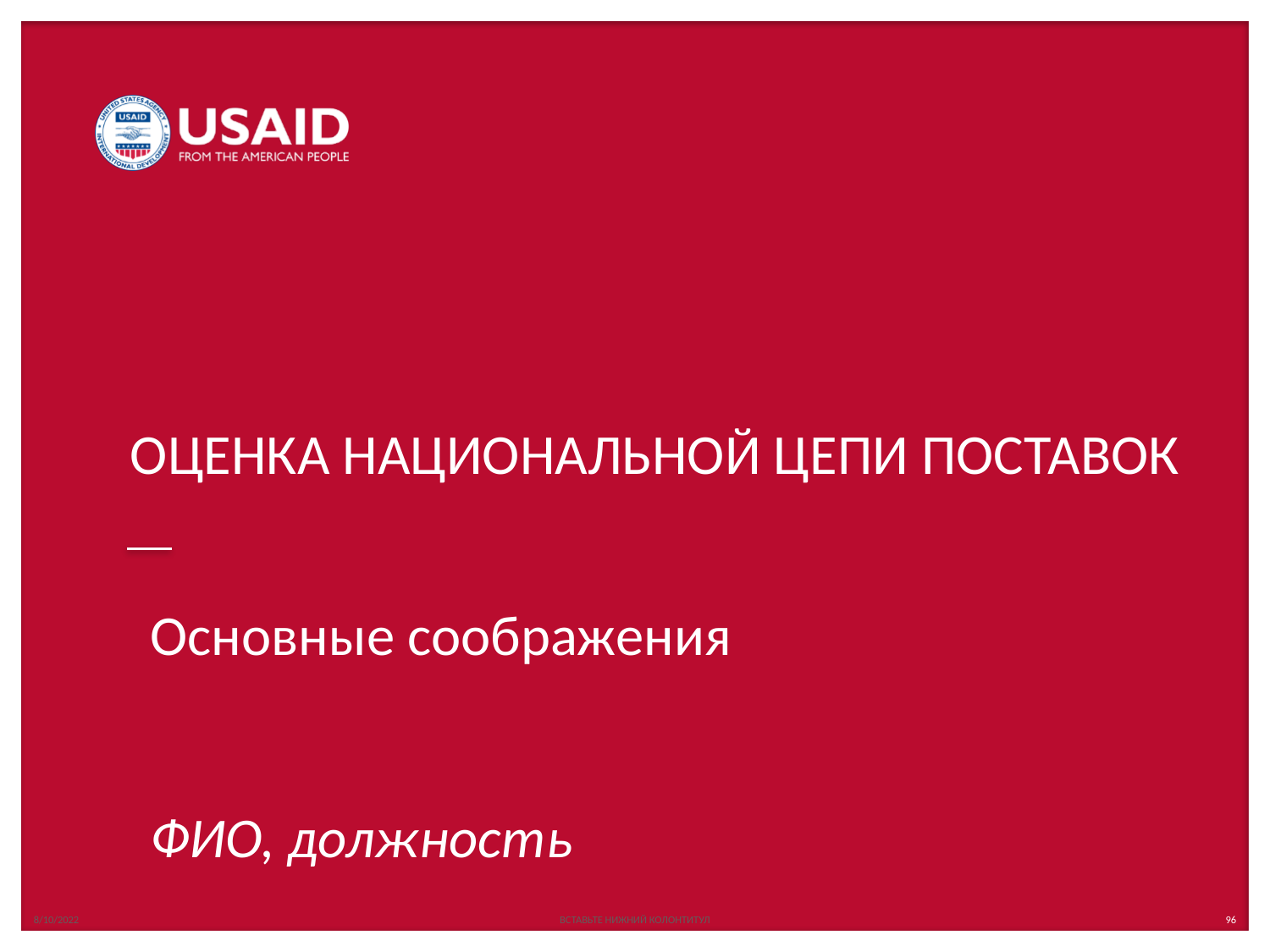

8/10/2022
ВСТАВЬТЕ НИЖНИЙ КОЛОНТИТУЛ
# Основные соображения ФИО, должность
96